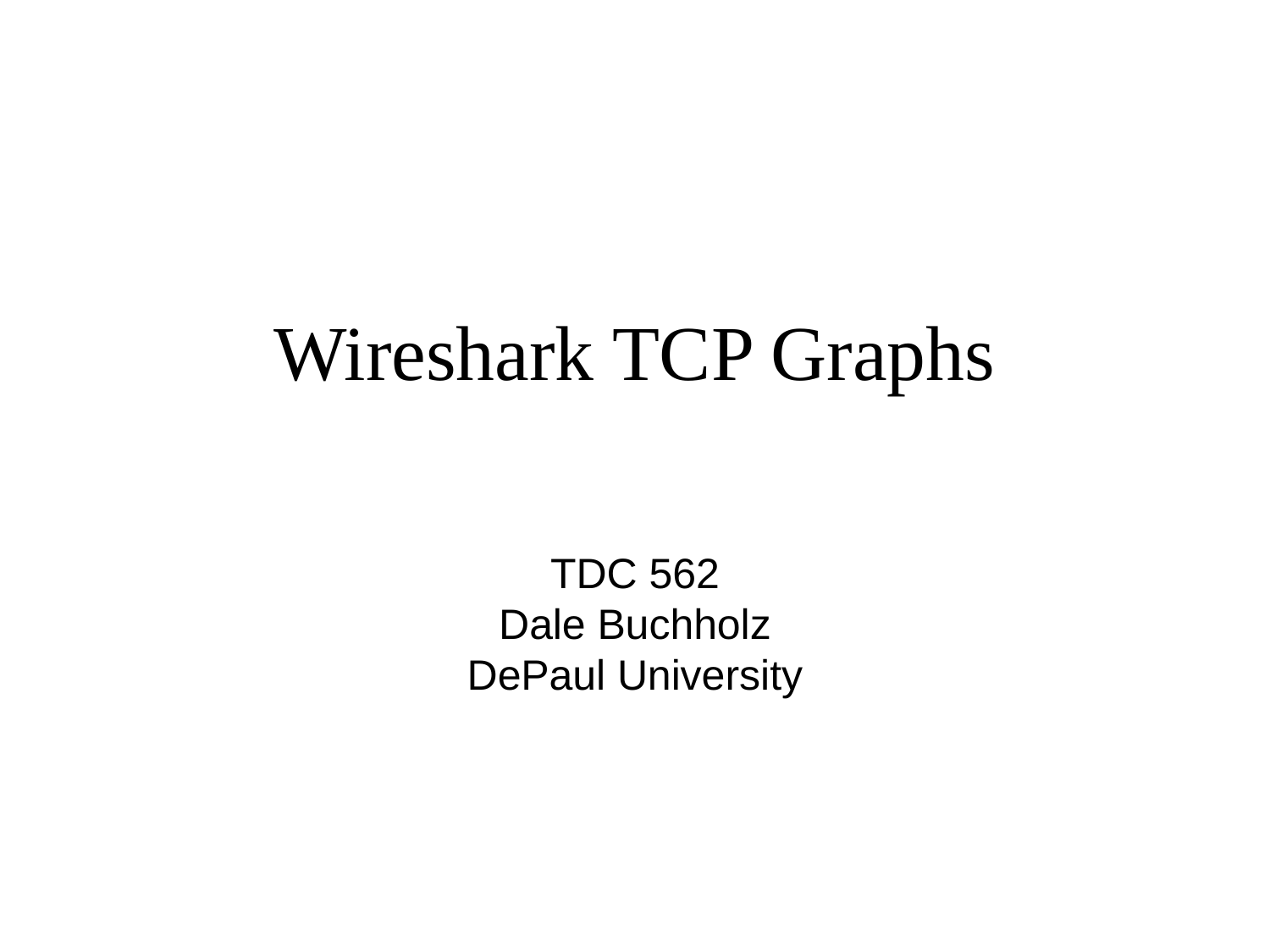

#
Wireshark TCP Graphs
TDC 562
Dale Buchholz
DePaul University